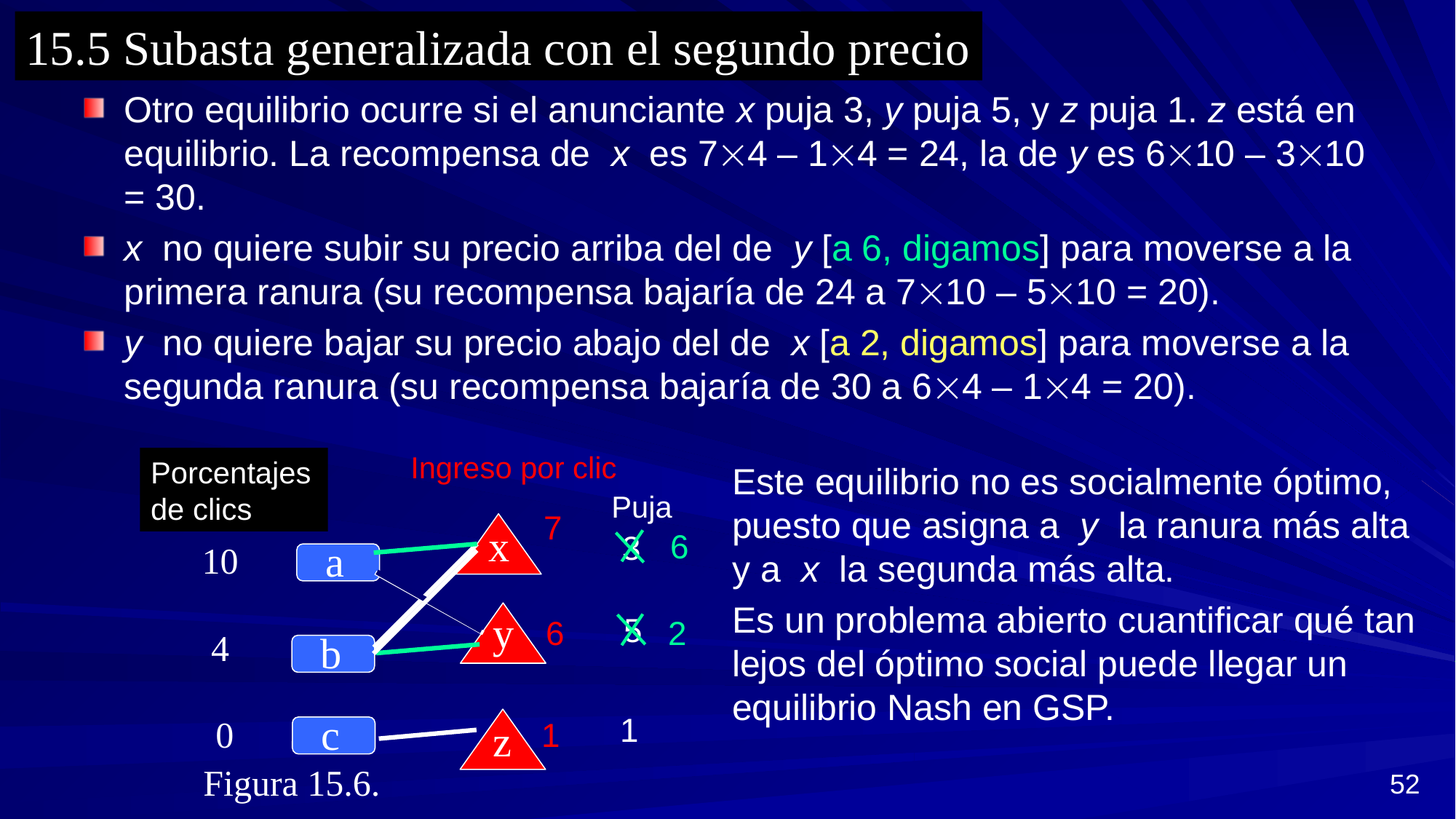

15.5 Subasta generalizada con el segundo precio
Otro equilibrio ocurre si el anunciante x puja 3, y puja 5, y z puja 1. z está en equilibrio. La recompensa de  x  es 7×4 – 1×4 = 24, la de y es 6×10 – 3×10 = 30.
x  no quiere subir su precio arriba del de  y [a 6, digamos] para moverse a la primera ranura (su recompensa bajaría de 24 a 7×10 – 5×10 = 20).
y  no quiere bajar su precio abajo del de  x [a 2, digamos] para moverse a la segunda ranura (su recompensa bajaría de 30 a 6×4 – 1×4 = 20).

Ingreso por clic
Porcentajes de clics
Este equilibrio no es socialmente óptimo, puesto que asigna a  y  la ranura más alta y a  x  la segunda más alta.
Es un problema abierto cuantificar qué tan lejos del óptimo social puede llegar un equilibrio Nash en GSP.
Puja
7

x
6
3
a
10

y

5
6
2
 4
b

c
1
 0
1
z

Figura 15.6.
52